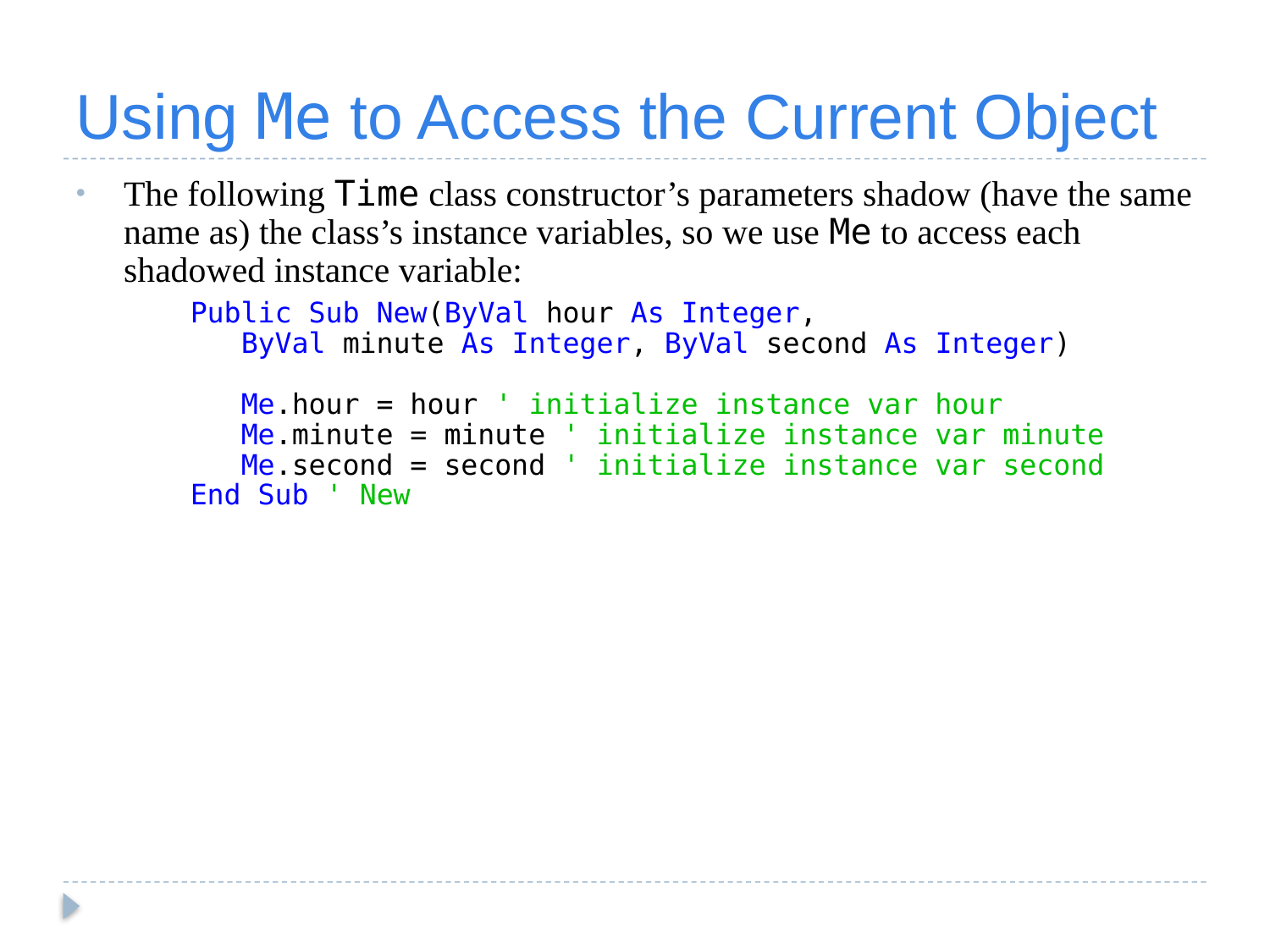

# Using Me to Access the Current Object
The following Time class constructor’s parameters shadow (have the same name as) the class’s instance variables, so we use Me to access each shadowed instance variable:
	Public Sub New(ByVal hour As Integer,
   ByVal minute As Integer, ByVal second As Integer)
   Me.hour = hour ' initialize instance var hour
   Me.minute = minute ' initialize instance var minute
   Me.second = second ' initialize instance var second
End Sub ' New